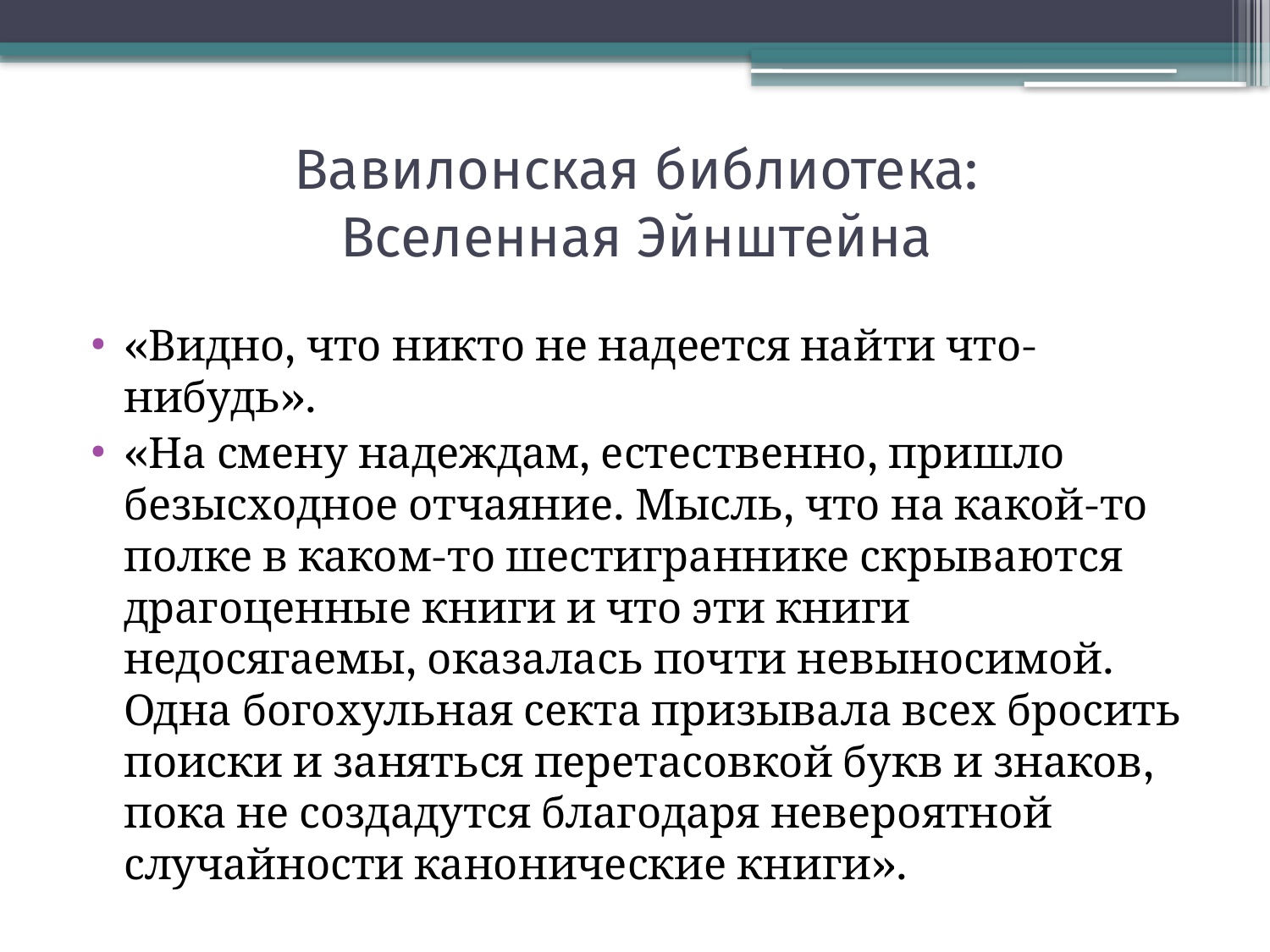

# Вавилонская библиотека: Вселенная Эйнштейна
«Видно, что никто не надеется найти что-нибудь».
«На смену надеждам, естественно, пришло безысходное отчаяние. Мысль, что на какой-то полке в каком-то шестиграннике скрываются драгоценные книги и что эти книги недосягаемы, оказалась почти невыносимой. Одна богохульная секта призывала всех бросить поиски и заняться перетасовкой букв и знаков, пока не создадутся благодаря невероятной случайности канонические книги».